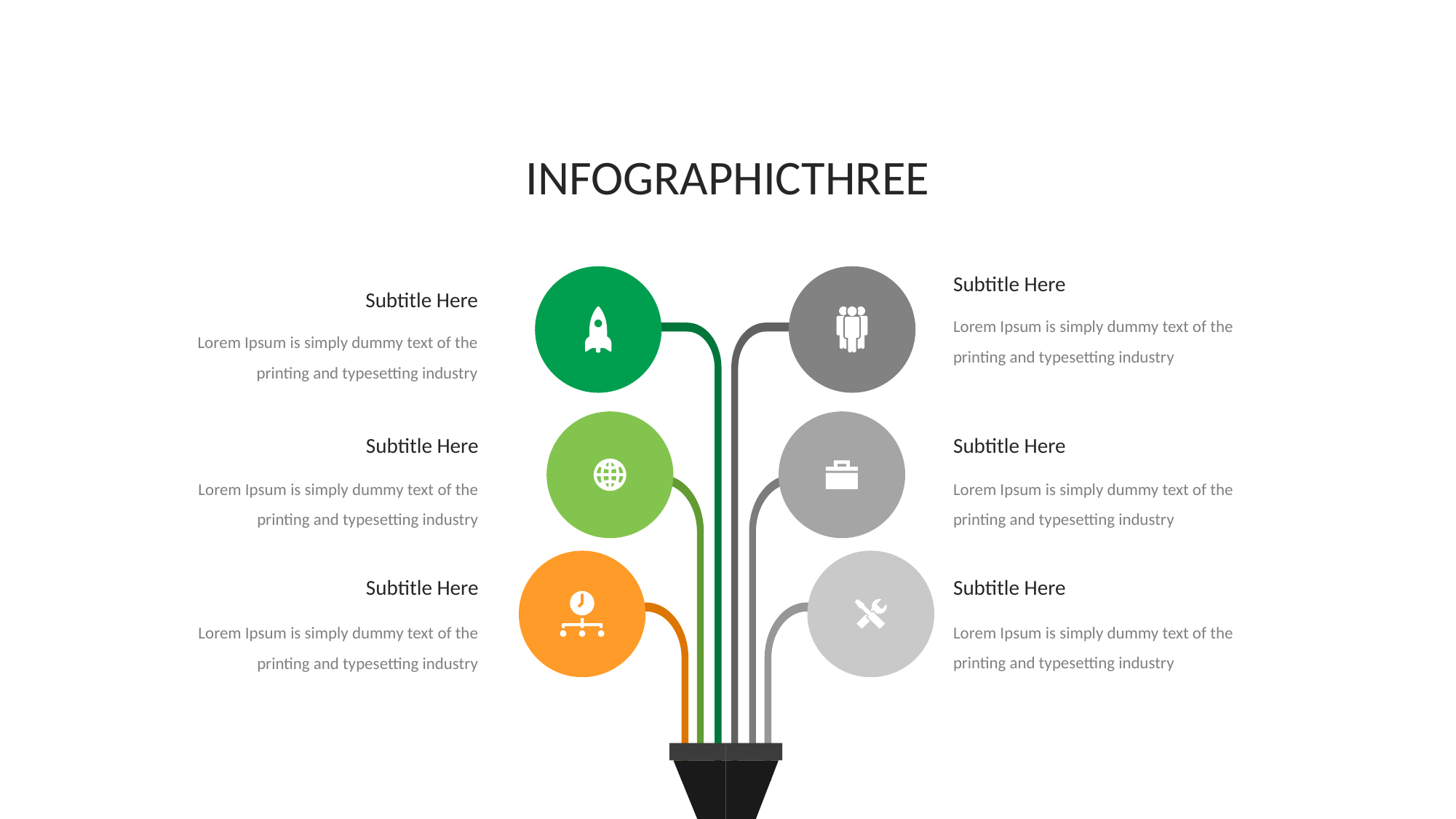

INFOGRAPHICTHREE
Subtitle Here

Subtitle Here
Lorem Ipsum is simply dummy text of the printing and typesetting industry
Lorem Ipsum is simply dummy text of the printing and typesetting industry
Subtitle Here
Subtitle Here
Lorem Ipsum is simply dummy text of the printing and typesetting industry
Lorem Ipsum is simply dummy text of the printing and typesetting industry
Subtitle Here
Subtitle Here
Lorem Ipsum is simply dummy text of the printing and typesetting industry
Lorem Ipsum is simply dummy text of the printing and typesetting industry